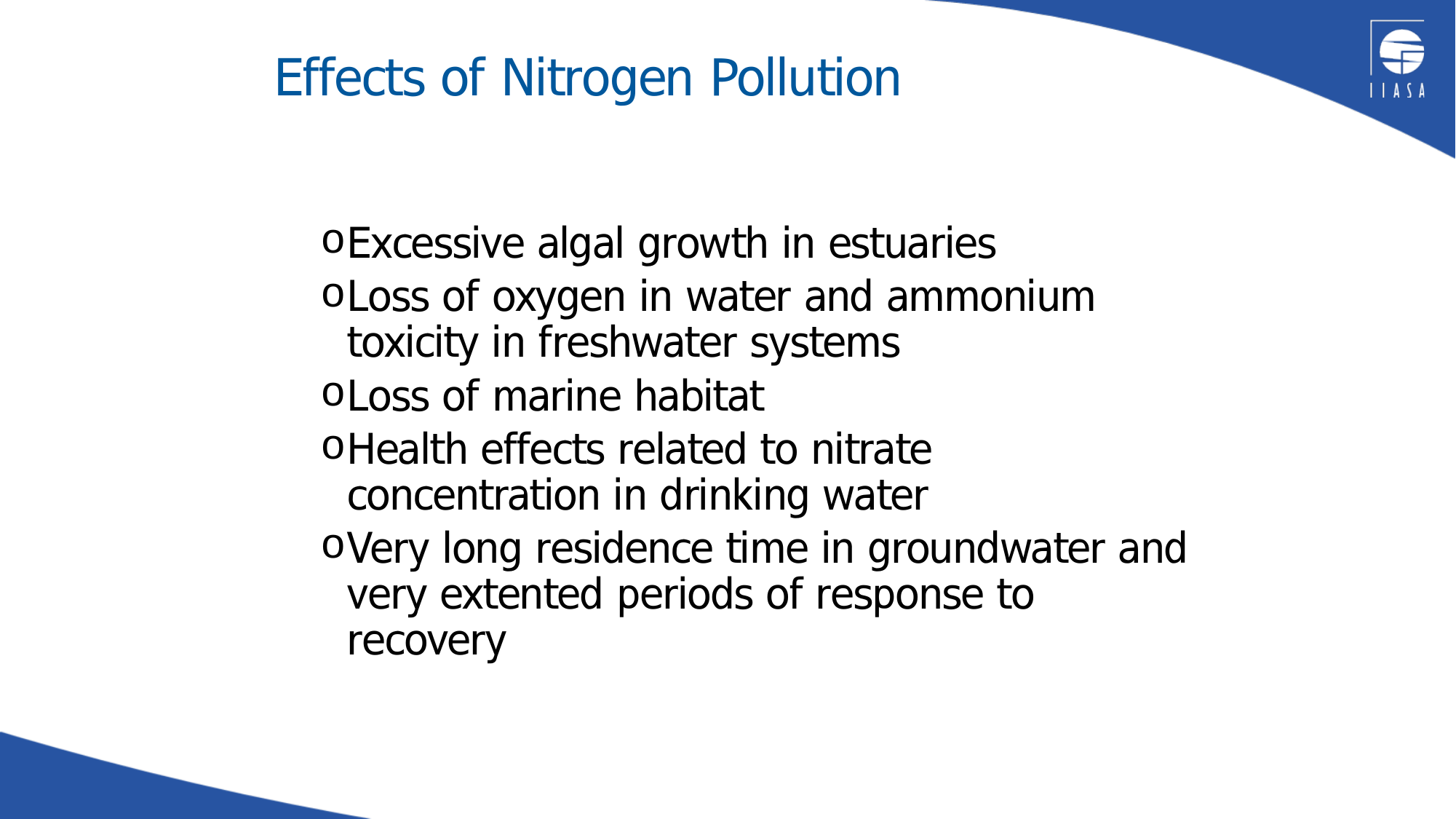

# Effects of Nitrogen Pollution
Excessive algal growth in estuaries
Loss of oxygen in water and ammonium toxicity in freshwater systems
Loss of marine habitat
Health effects related to nitrate concentration in drinking water
Very long residence time in groundwater and very extented periods of response to recovery